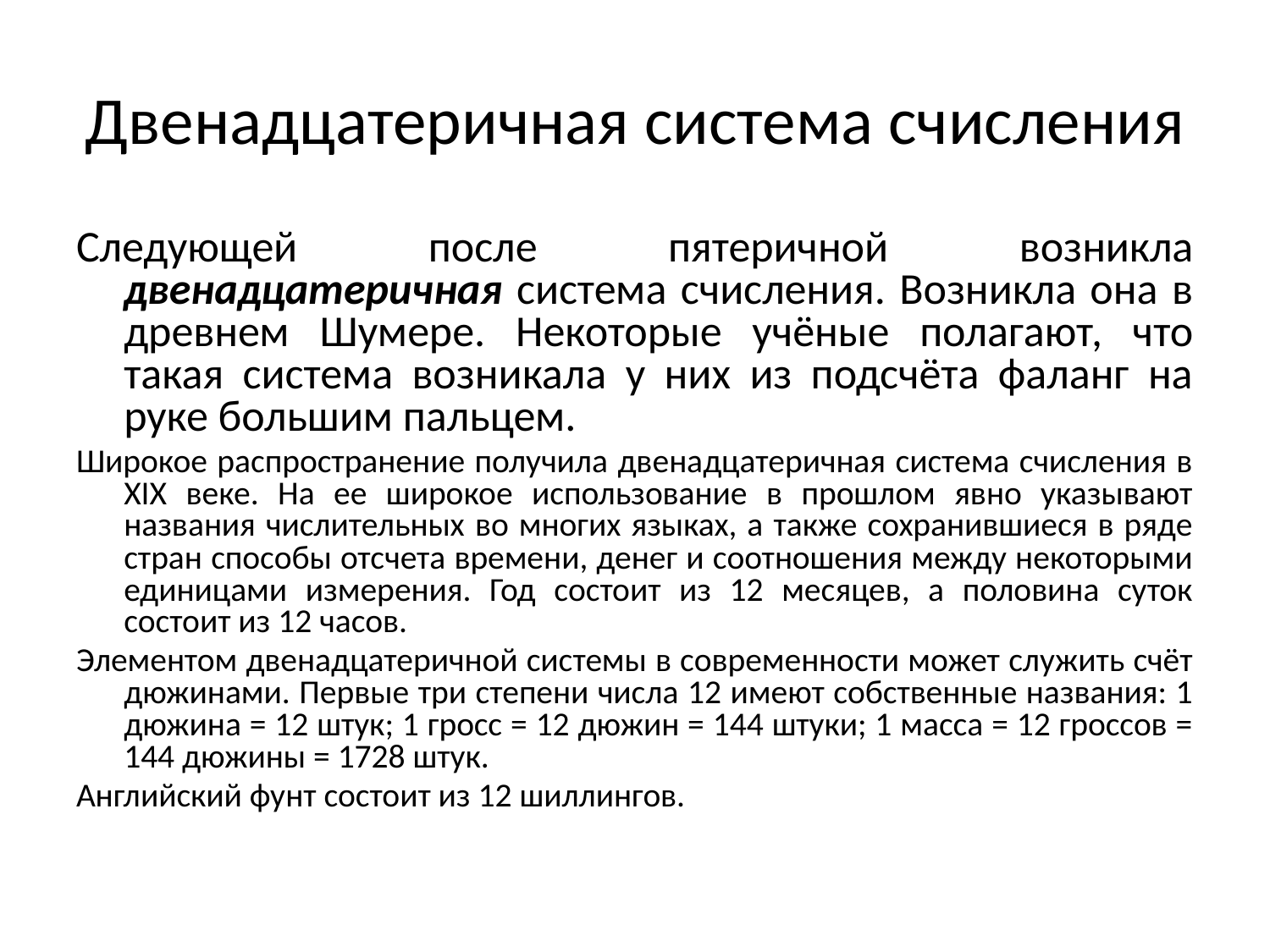

# Двенадцатеричная система счисления
Следующей после пятеричной возникла двенадцатеричная система счисления. Возникла она в древнем Шумере. Некоторые учёные полагают, что такая система возникала у них из подсчёта фаланг на руке большим пальцем.
Широкое распространение получила двенадцатеричная система счисления в XIX веке. На ее широкое использование в прошлом явно указывают названия числительных во многих языках, а также сохранившиеся в ряде стран способы отсчета времени, денег и соотношения между некоторыми единицами измерения. Год состоит из 12 месяцев, а половина суток состоит из 12 часов.
Элементом двенадцатеричной системы в современности может служить счёт дюжинами. Первые три степени числа 12 имеют собственные названия: 1 дюжина = 12 штук; 1 гросс = 12 дюжин = 144 штуки; 1 масса = 12 гроссов = 144 дюжины = 1728 штук.
Английский фунт состоит из 12 шиллингов.